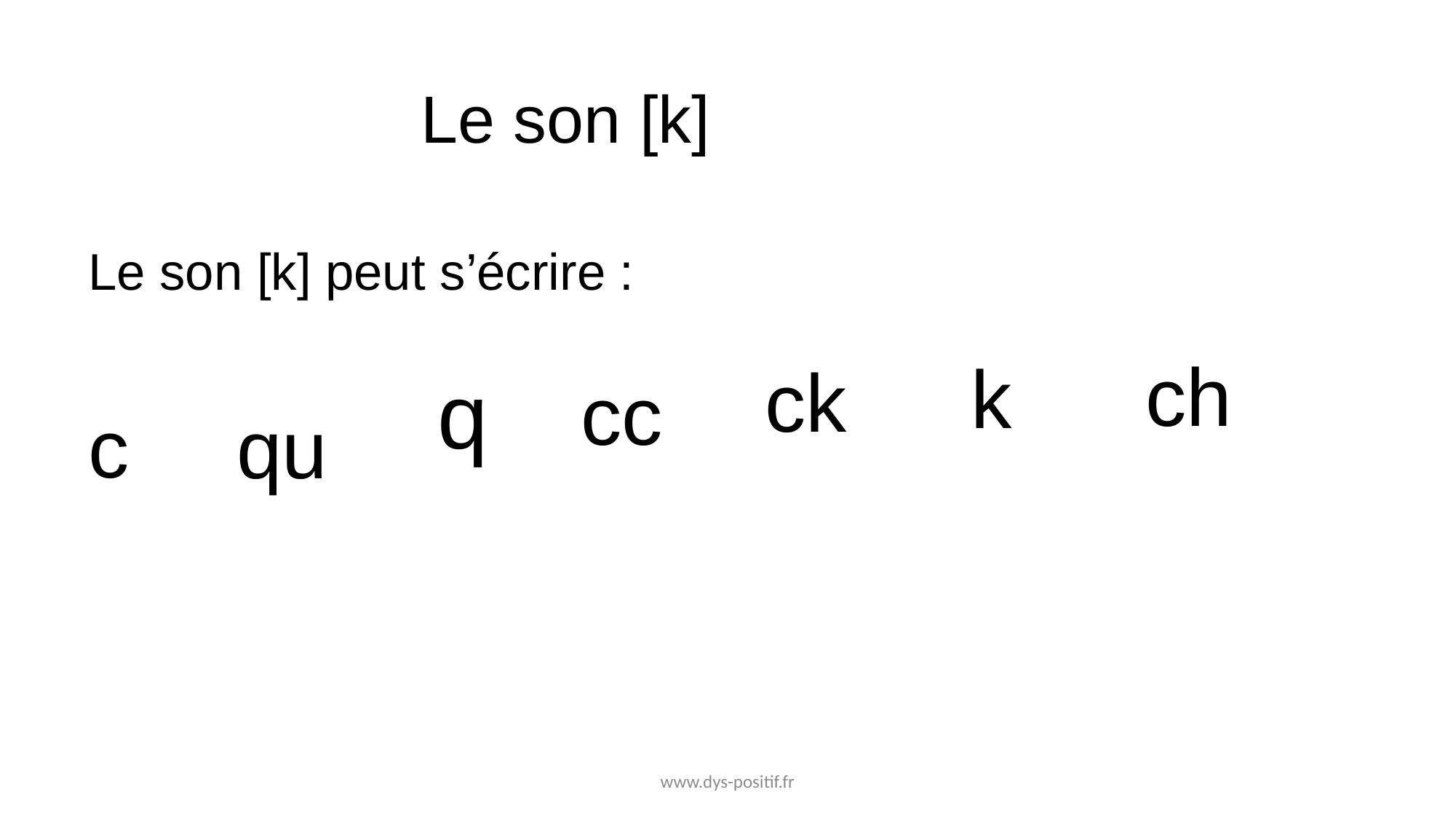

Le son [k]
   Le son [k] peut s’écrire :
qu

c
ch
k
ck
q

cc

www.dys-positif.fr